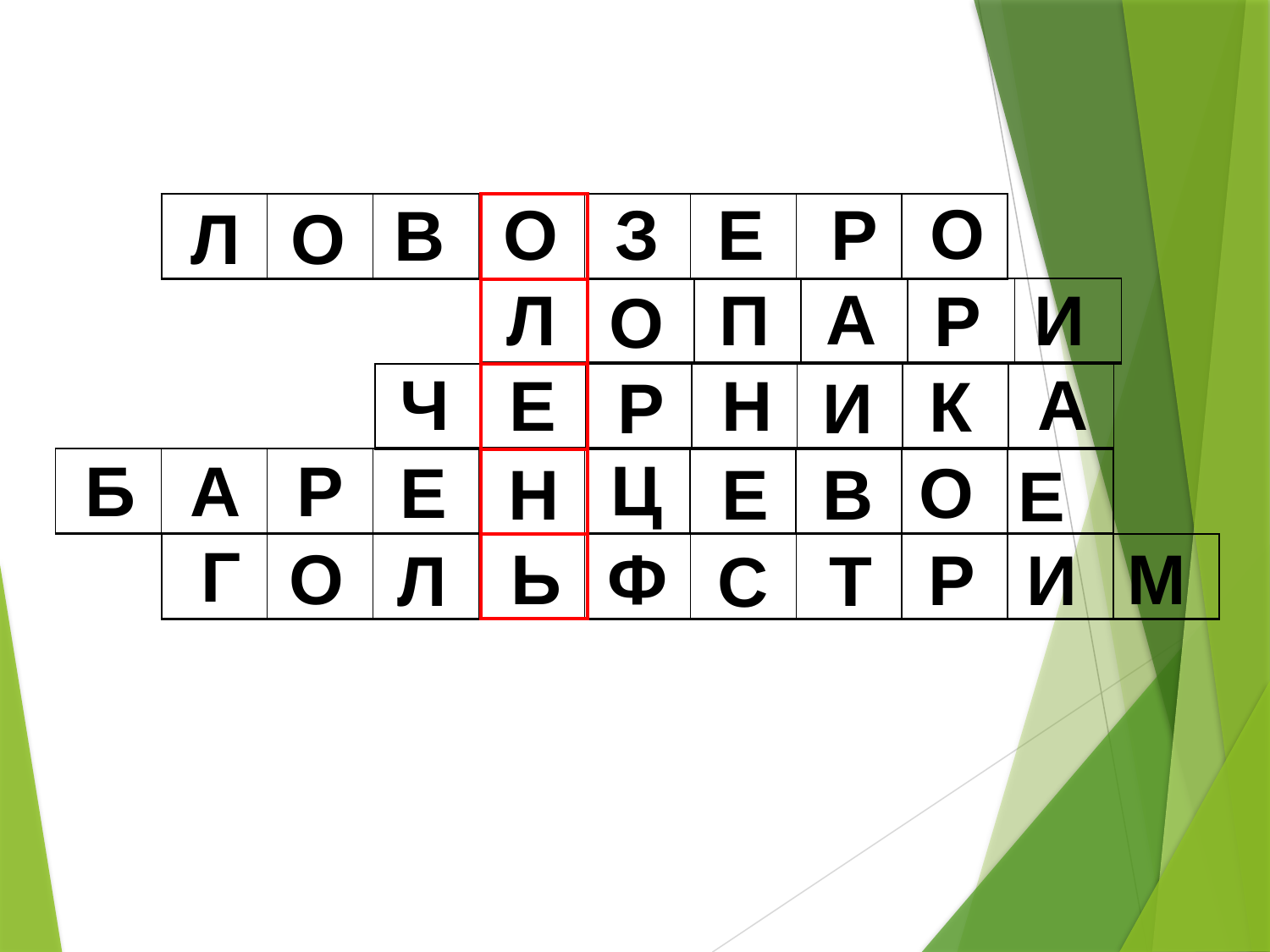

О
О
З
Е
Р
В
Л
О
|  |  |  |  |  |  |  |  |
| --- | --- | --- | --- | --- | --- | --- | --- |
|  |
| --- |
|  |
|  |
|  |
|  |
А
И
Л
П
Р
О
|  |  |  |  |  |  |
| --- | --- | --- | --- | --- | --- |
А
Ч
Н
Е
К
Р
И
|  |  |  |  |  |  |  |
| --- | --- | --- | --- | --- | --- | --- |
Ц
Б
А
Р
Е
О
Н
В
Е
Е
|  |  |  |  |  |  |  |  |  |  |
| --- | --- | --- | --- | --- | --- | --- | --- | --- | --- |
Г
О
Ь
М
Ф
Р
И
Л
Т
С
|  |  |  |  |  |  |  |  |  |  |
| --- | --- | --- | --- | --- | --- | --- | --- | --- | --- |